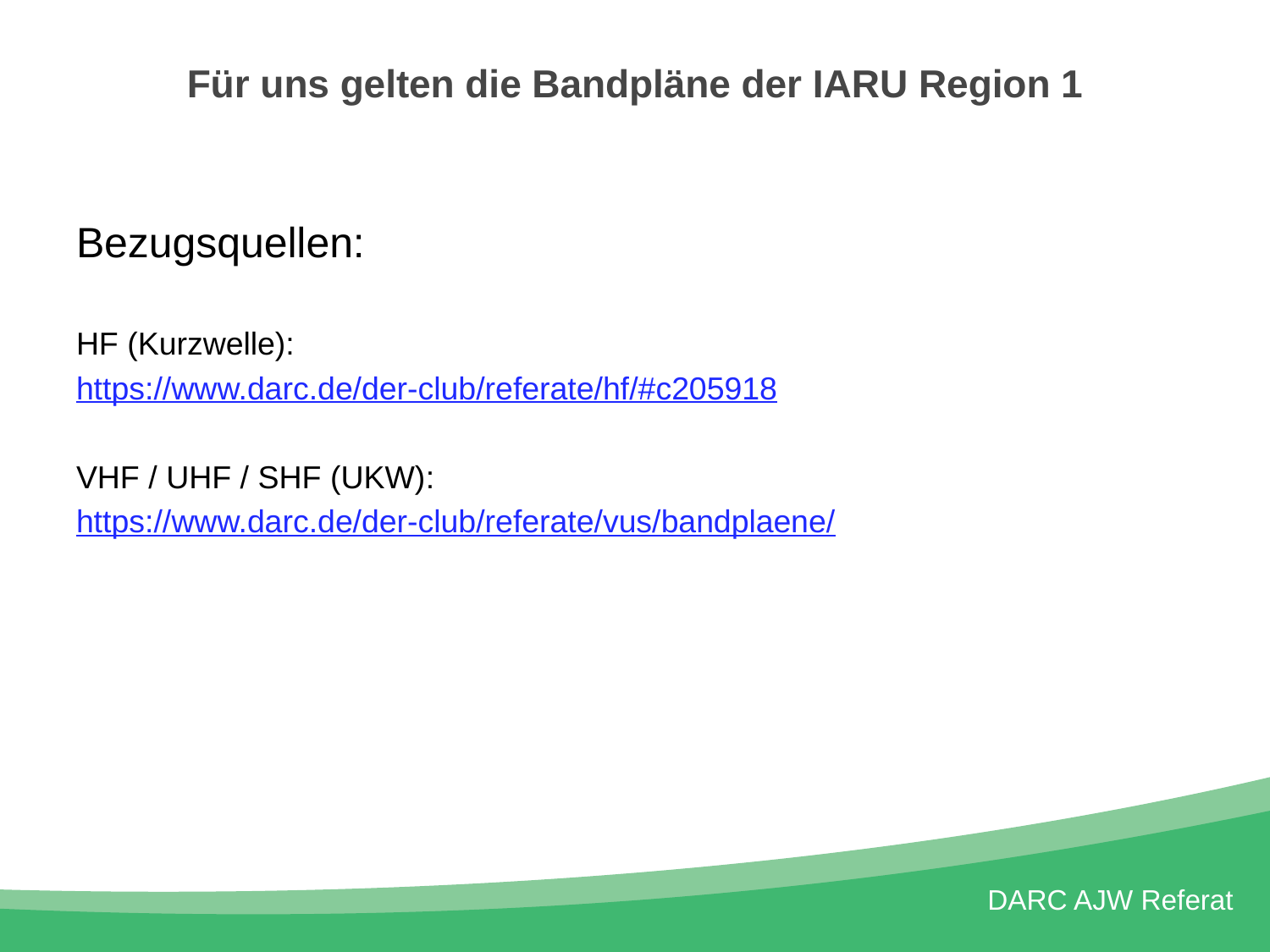

# Für uns gelten die Bandpläne der IARU Region 1

Bezugsquellen:
HF (Kurzwelle):
https://www.darc.de/der-club/referate/hf/#c205918

VHF / UHF / SHF (UKW):
https://www.darc.de/der-club/referate/vus/bandplaene/